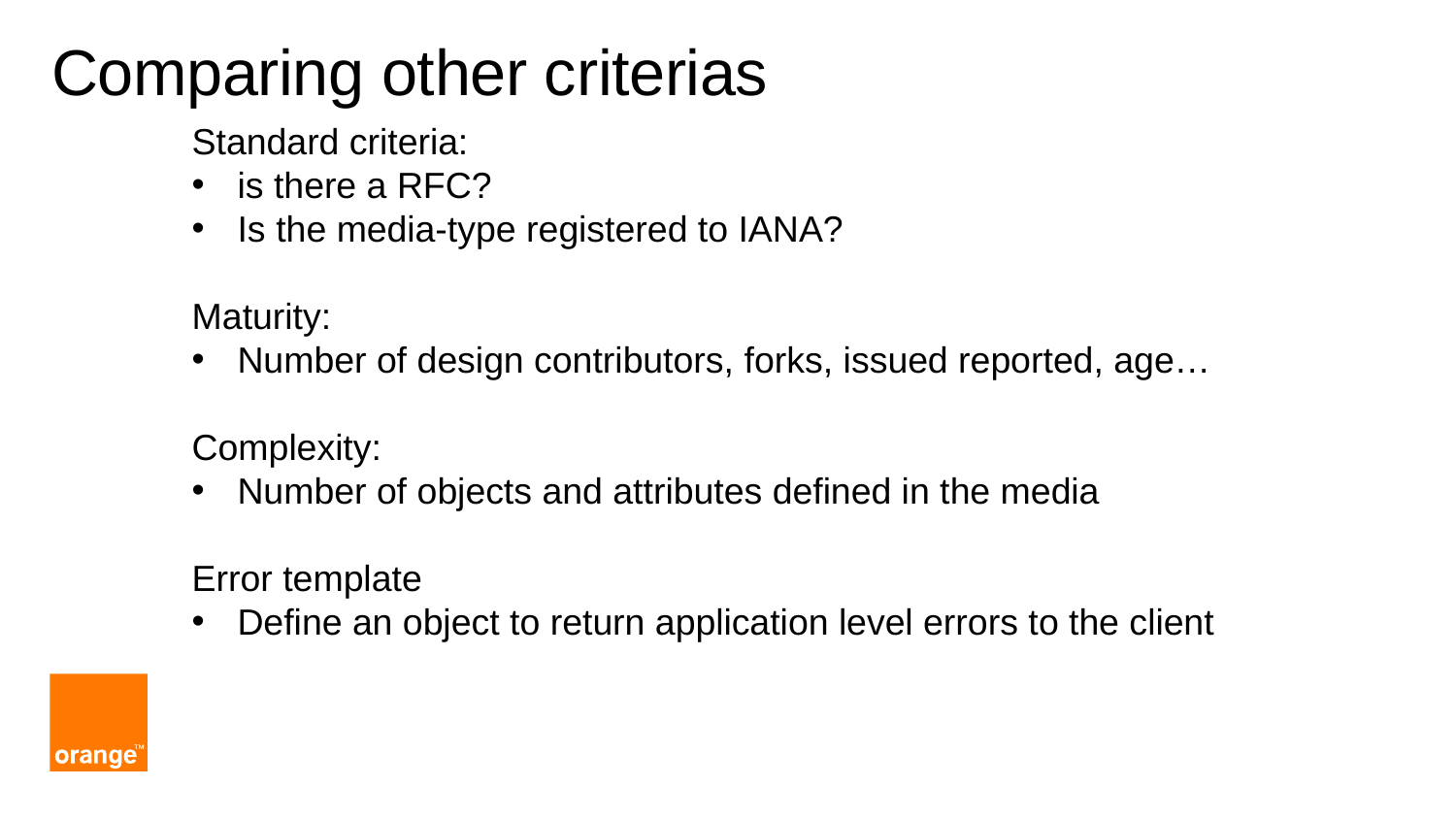

# Comparing other criterias
Standard criteria:
is there a RFC?
Is the media-type registered to IANA?

Maturity:
Number of design contributors, forks, issued reported, age…

Complexity:
Number of objects and attributes defined in the media

Error template
Define an object to return application level errors to the client